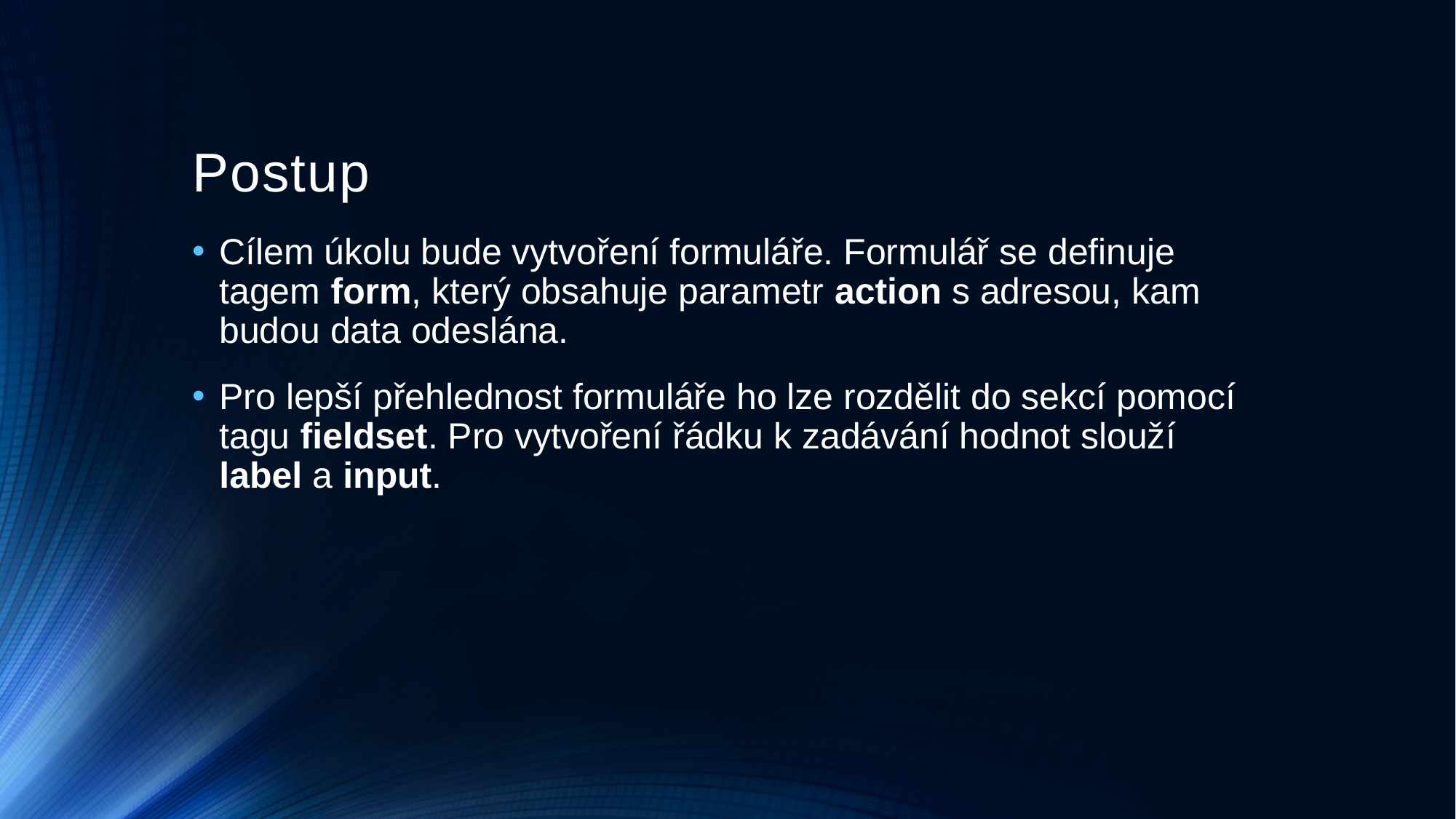

# Postup
Cílem úkolu bude vytvoření formuláře. Formulář se definuje tagem form, který obsahuje parametr action s adresou, kam budou data odeslána.
Pro lepší přehlednost formuláře ho lze rozdělit do sekcí pomocí tagu fieldset. Pro vytvoření řádku k zadávání hodnot slouží label a input.